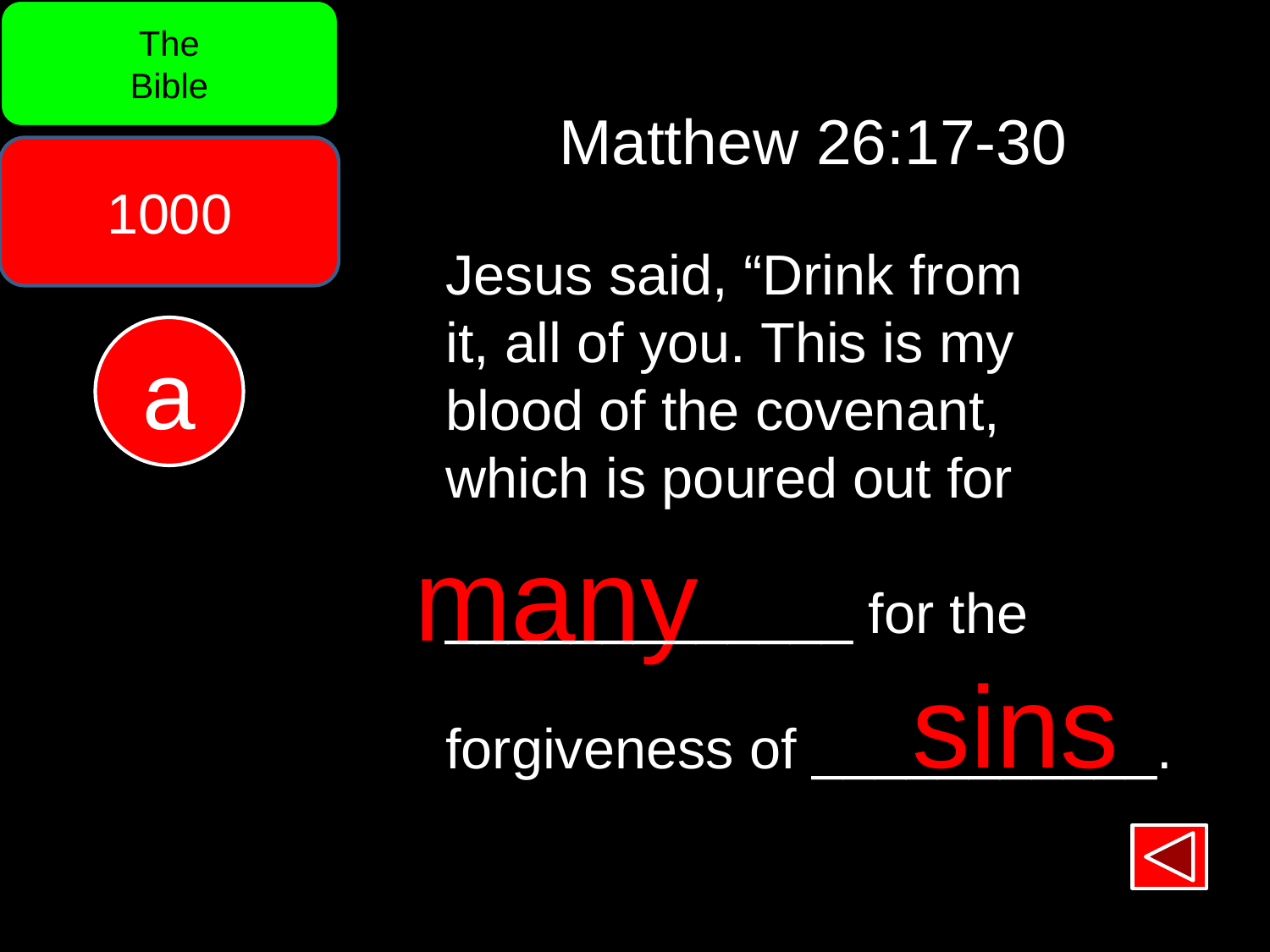

The
Bible
Matthew 26:17-30
1000
Jesus said, “Drink from
it, all of you. This is my
blood of the covenant,
which is poured out for

_____________ for the

forgiveness of ___________.
a
many
sins